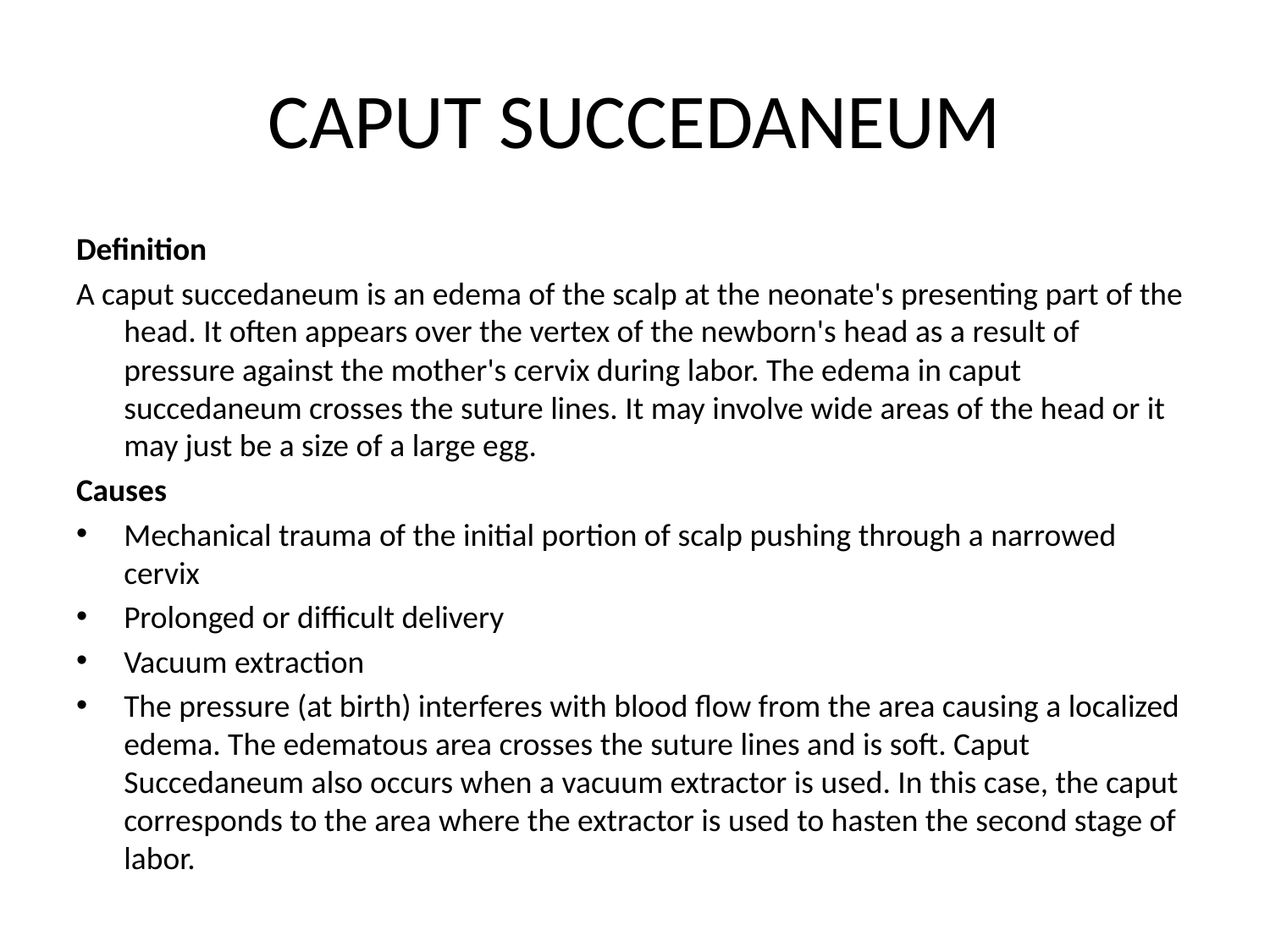

# CAPUT SUCCEDANEUM
Definition
A caput succedaneum is an edema of the scalp at the neonate's presenting part of the head. It often appears over the vertex of the newborn's head as a result of pressure against the mother's cervix during labor. The edema in caput succedaneum crosses the suture lines. It may involve wide areas of the head or it may just be a size of a large egg.
Causes
Mechanical trauma of the initial portion of scalp pushing through a narrowed cervix
Prolonged or difficult delivery
Vacuum extraction
The pressure (at birth) interferes with blood flow from the area causing a localized edema. The edematous area crosses the suture lines and is soft. Caput Succedaneum also occurs when a vacuum extractor is used. In this case, the caput corresponds to the area where the extractor is used to hasten the second stage of labor.